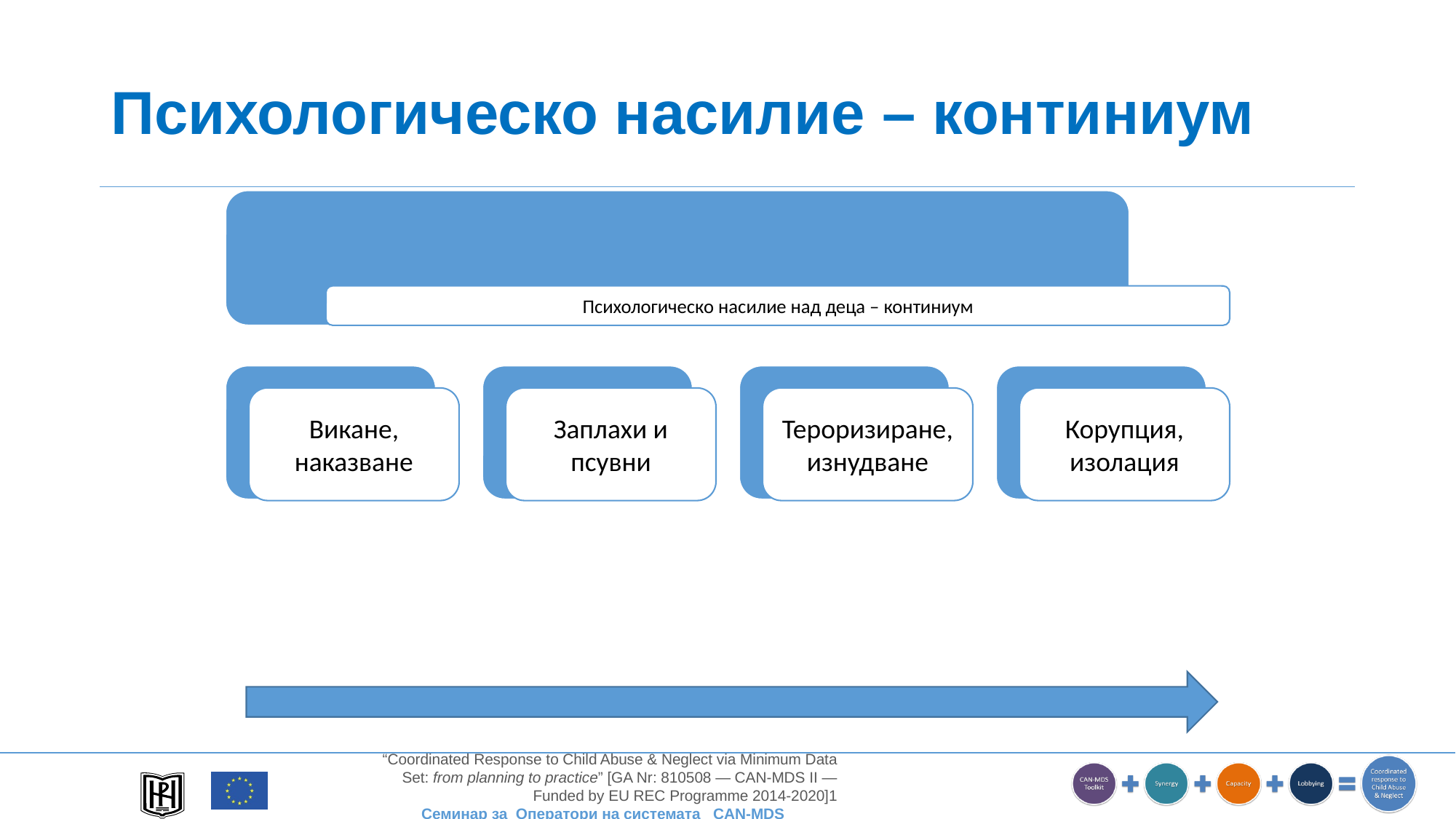

# Психологическо насилие – континиум
Психологическо насилие над деца – континиум
Викане, наказване
Заплахи и псувни
Корупция, изолация
Тероризиране, изнудване